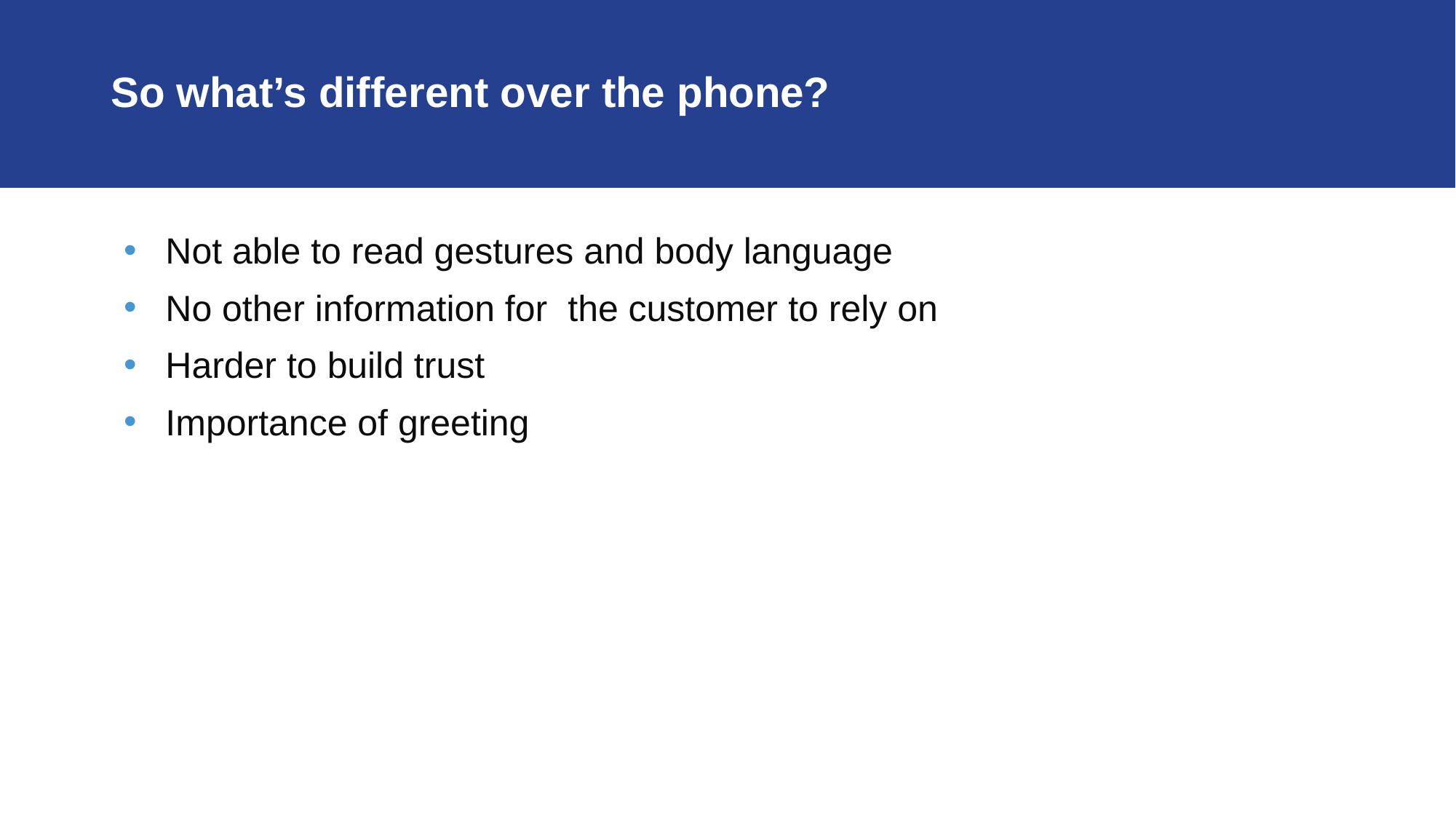

# So what’s different over the phone?
Not able to read gestures and body language
No other information for  the customer to rely on
Harder to build trust
Importance of greeting